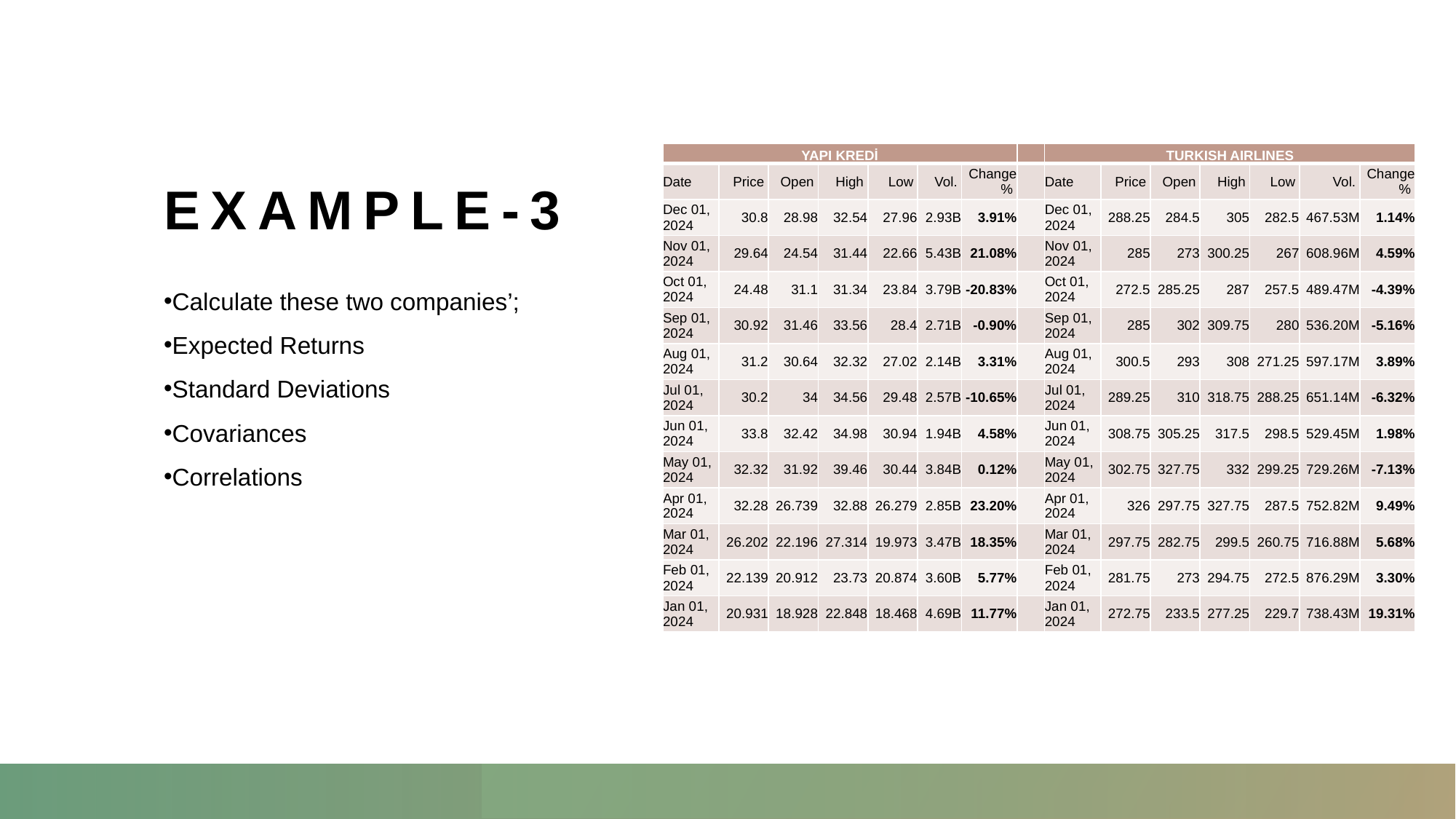

# Example-3
| YAPI KREDİ |  |  |  |  |  |  |  | TURKISH AIRLINES |  |  |  |  |  |  |
| --- | --- | --- | --- | --- | --- | --- | --- | --- | --- | --- | --- | --- | --- | --- |
| Date | Price | Open | High | Low | Vol. | Change % |  | Date | Price | Open | High | Low | Vol. | Change % |
| Dec 01, 2024 | 30.8 | 28.98 | 32.54 | 27.96 | 2.93B | 3.91% |  | Dec 01, 2024 | 288.25 | 284.5 | 305 | 282.5 | 467.53M | 1.14% |
| Nov 01, 2024 | 29.64 | 24.54 | 31.44 | 22.66 | 5.43B | 21.08% |  | Nov 01, 2024 | 285 | 273 | 300.25 | 267 | 608.96M | 4.59% |
| Oct 01, 2024 | 24.48 | 31.1 | 31.34 | 23.84 | 3.79B | -20.83% |  | Oct 01, 2024 | 272.5 | 285.25 | 287 | 257.5 | 489.47M | -4.39% |
| Sep 01, 2024 | 30.92 | 31.46 | 33.56 | 28.4 | 2.71B | -0.90% |  | Sep 01, 2024 | 285 | 302 | 309.75 | 280 | 536.20M | -5.16% |
| Aug 01, 2024 | 31.2 | 30.64 | 32.32 | 27.02 | 2.14B | 3.31% |  | Aug 01, 2024 | 300.5 | 293 | 308 | 271.25 | 597.17M | 3.89% |
| Jul 01, 2024 | 30.2 | 34 | 34.56 | 29.48 | 2.57B | -10.65% |  | Jul 01, 2024 | 289.25 | 310 | 318.75 | 288.25 | 651.14M | -6.32% |
| Jun 01, 2024 | 33.8 | 32.42 | 34.98 | 30.94 | 1.94B | 4.58% |  | Jun 01, 2024 | 308.75 | 305.25 | 317.5 | 298.5 | 529.45M | 1.98% |
| May 01, 2024 | 32.32 | 31.92 | 39.46 | 30.44 | 3.84B | 0.12% |  | May 01, 2024 | 302.75 | 327.75 | 332 | 299.25 | 729.26M | -7.13% |
| Apr 01, 2024 | 32.28 | 26.739 | 32.88 | 26.279 | 2.85B | 23.20% |  | Apr 01, 2024 | 326 | 297.75 | 327.75 | 287.5 | 752.82M | 9.49% |
| Mar 01, 2024 | 26.202 | 22.196 | 27.314 | 19.973 | 3.47B | 18.35% |  | Mar 01, 2024 | 297.75 | 282.75 | 299.5 | 260.75 | 716.88M | 5.68% |
| Feb 01, 2024 | 22.139 | 20.912 | 23.73 | 20.874 | 3.60B | 5.77% |  | Feb 01, 2024 | 281.75 | 273 | 294.75 | 272.5 | 876.29M | 3.30% |
| Jan 01, 2024 | 20.931 | 18.928 | 22.848 | 18.468 | 4.69B | 11.77% |  | Jan 01, 2024 | 272.75 | 233.5 | 277.25 | 229.7 | 738.43M | 19.31% |
Calculate these two companies’;
Expected Returns
Standard Deviations
Covariances
Correlations